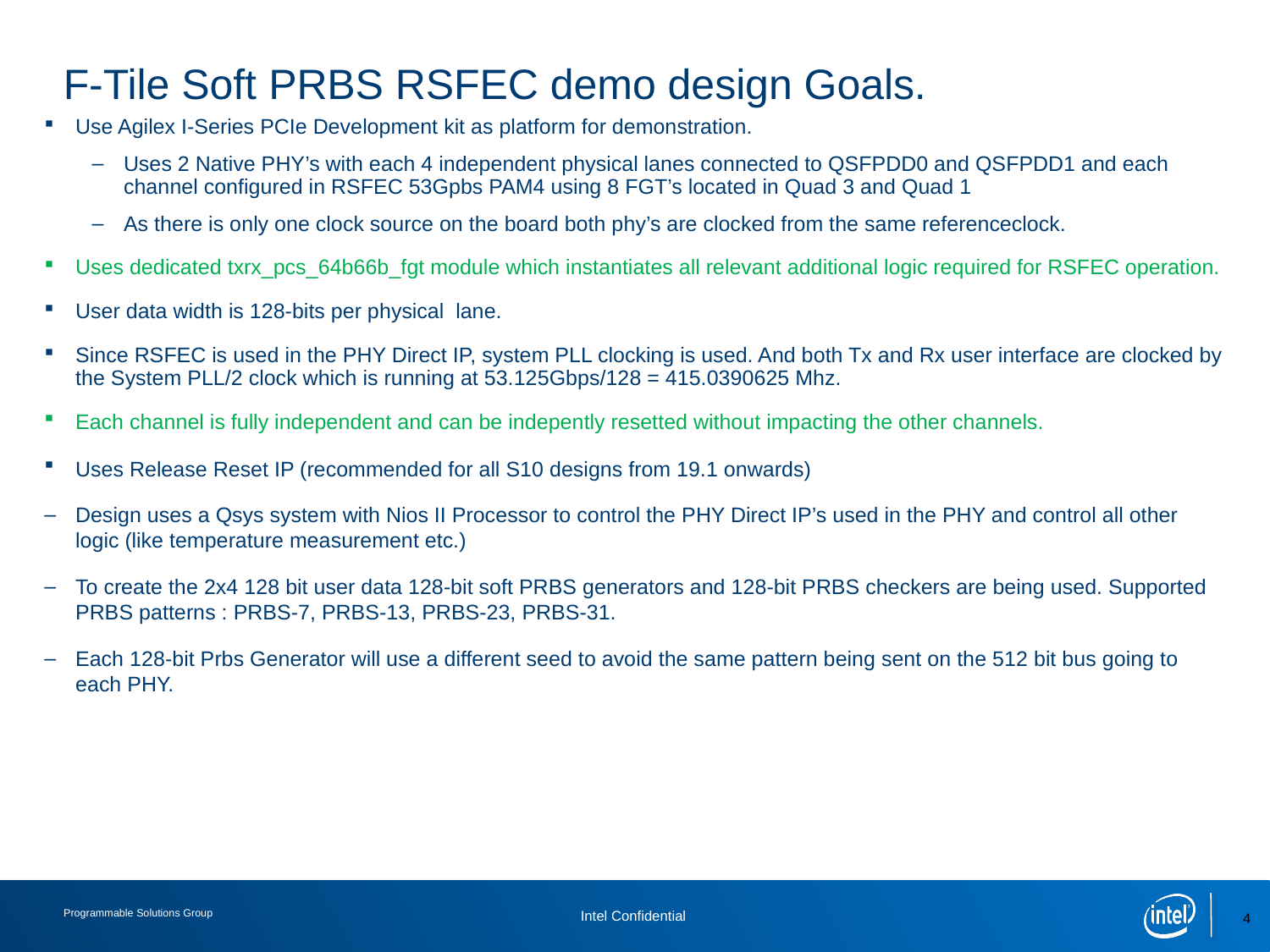

# F-Tile Soft PRBS RSFEC demo design Goals.
Use Agilex I-Series PCIe Development kit as platform for demonstration.
Uses 2 Native PHY’s with each 4 independent physical lanes connected to QSFPDD0 and QSFPDD1 and each channel configured in RSFEC 53Gpbs PAM4 using 8 FGT’s located in Quad 3 and Quad 1
As there is only one clock source on the board both phy’s are clocked from the same referenceclock.
Uses dedicated txrx_pcs_64b66b_fgt module which instantiates all relevant additional logic required for RSFEC operation.
User data width is 128-bits per physical  lane.
Since RSFEC is used in the PHY Direct IP, system PLL clocking is used. And both Tx and Rx user interface are clocked by the System PLL/2 clock which is running at 53.125Gbps/128 = 415.0390625 Mhz.
Each channel is fully independent and can be indepently resetted without impacting the other channels.
Uses Release Reset IP (recommended for all S10 designs from 19.1 onwards)
Design uses a Qsys system with Nios II Processor to control the PHY Direct IP’s used in the PHY and control all other logic (like temperature measurement etc.)
To create the 2x4 128 bit user data 128-bit soft PRBS generators and 128-bit PRBS checkers are being used. Supported PRBS patterns : PRBS-7, PRBS-13, PRBS-23, PRBS-31.
Each 128-bit Prbs Generator will use a different seed to avoid the same pattern being sent on the 512 bit bus going to each PHY.

4